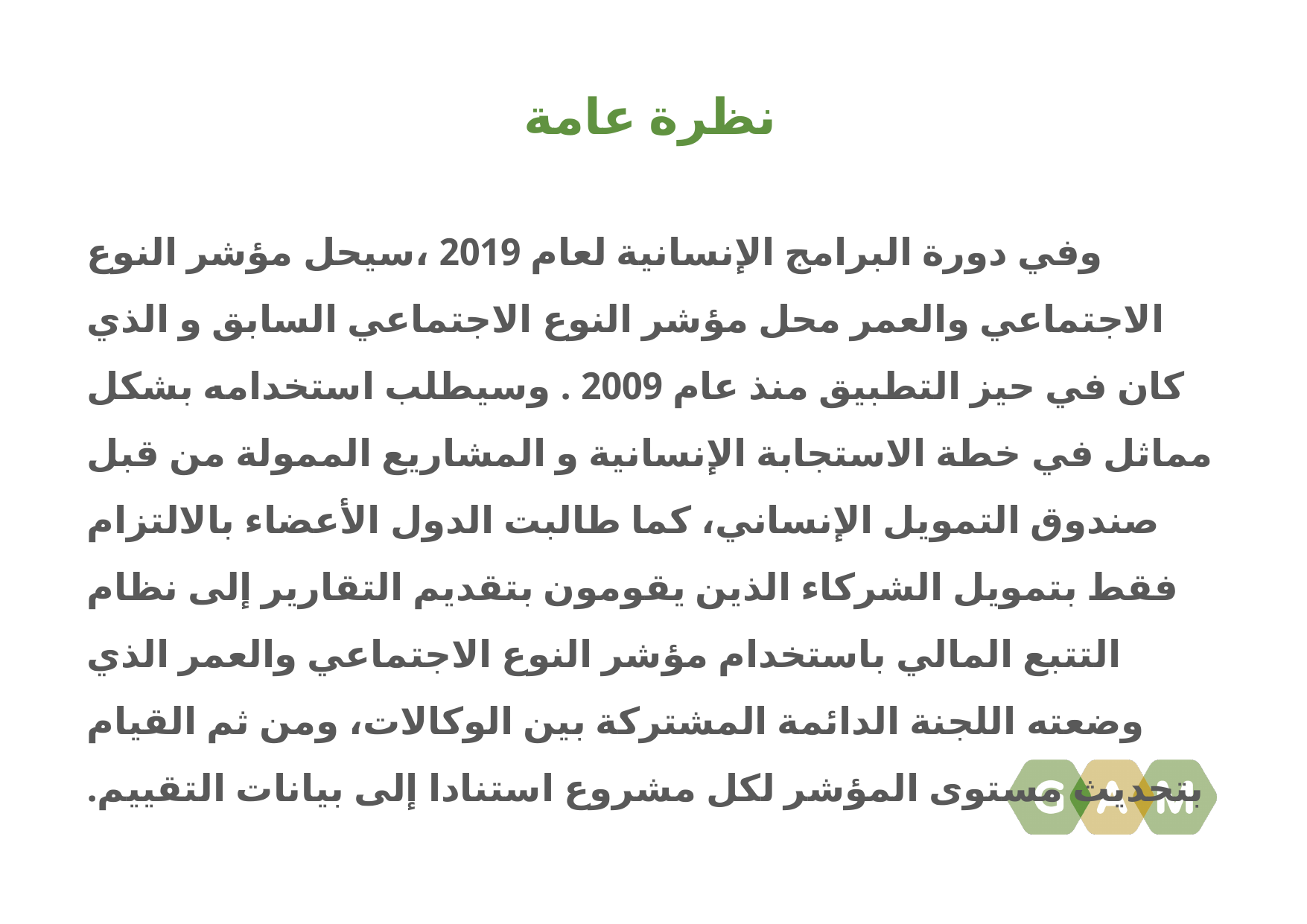

نظرة عامة
وفي دورة البرامج الإنسانية لعام 2019 ،سیحل مؤشر النوع الاجتماعي والعمر محل مؤشر النوع الاجتماعي السابق و الذي كان في حيز التطبيق منذ عام 2009 . وسیطلب استخدامه بشكل مماثل في خطة الاستجابة الإنسانية و المشاريع الممولة من قبل صندوق التمويل الإنساني، كما طالبت الدول الأعضاء بالالتزام فقط بتمویل الشركاء الذین یقومون بتقدیم التقاریر إلى نظام التتبع المالي باستخدام مؤشر النوع الاجتماعي والعمر الذي وضعته اللجنة الدائمة المشتركة بین الوكالات، ومن ثم القیام بتحدیث مستوى المؤشر لكل مشروع استنادا إلى بیانات التقييم.